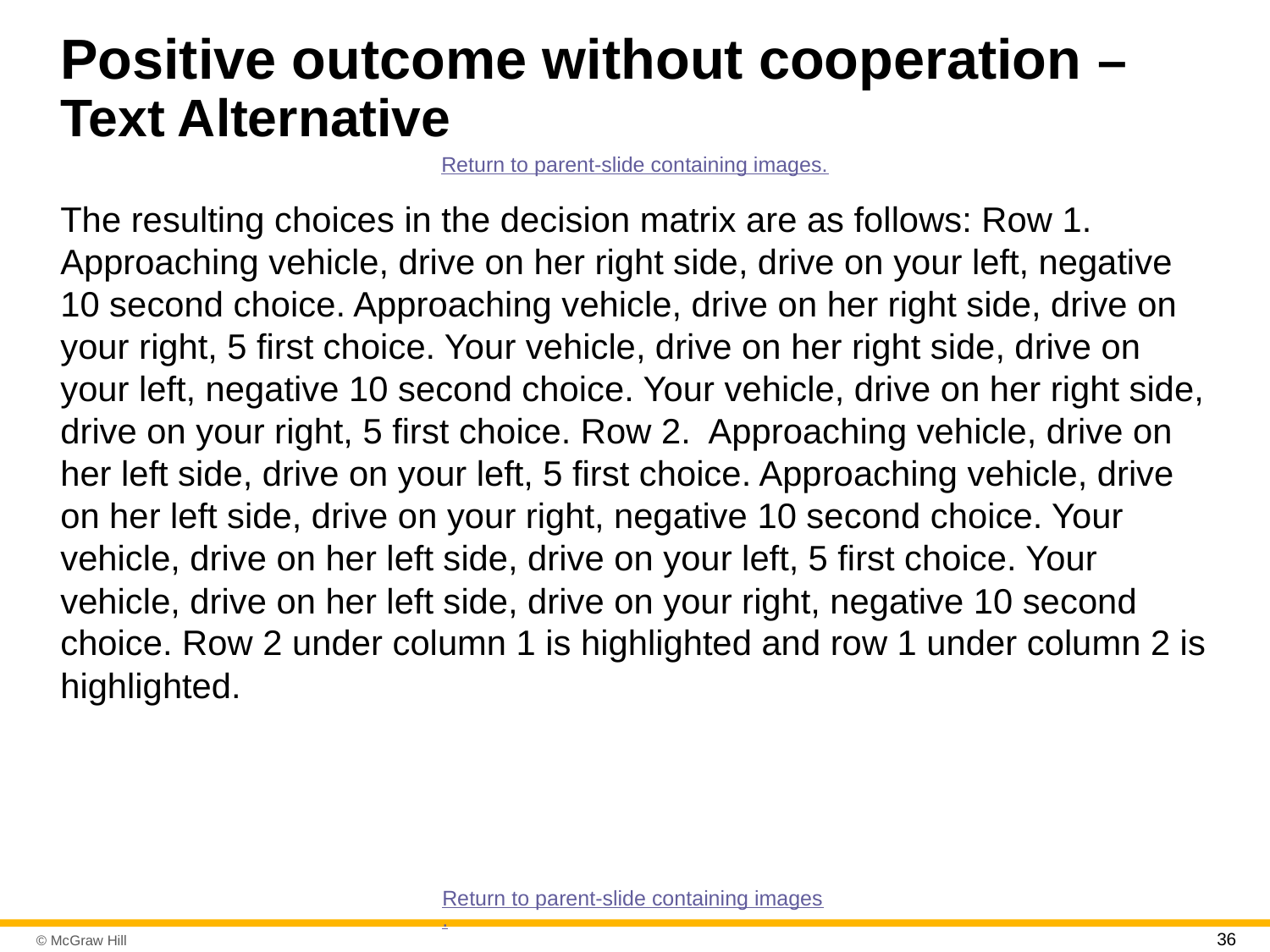

# Positive outcome without cooperation – Text Alternative
Return to parent-slide containing images.
The resulting choices in the decision matrix are as follows: Row 1. Approaching vehicle, drive on her right side, drive on your left, negative 10 second choice. Approaching vehicle, drive on her right side, drive on your right, 5 first choice. Your vehicle, drive on her right side, drive on your left, negative 10 second choice. Your vehicle, drive on her right side, drive on your right, 5 first choice. Row 2.  Approaching vehicle, drive on her left side, drive on your left, 5 first choice. Approaching vehicle, drive on her left side, drive on your right, negative 10 second choice. Your vehicle, drive on her left side, drive on your left, 5 first choice. Your vehicle, drive on her left side, drive on your right, negative 10 second choice. Row 2 under column 1 is highlighted and row 1 under column 2 is highlighted.
Return to parent-slide containing images.